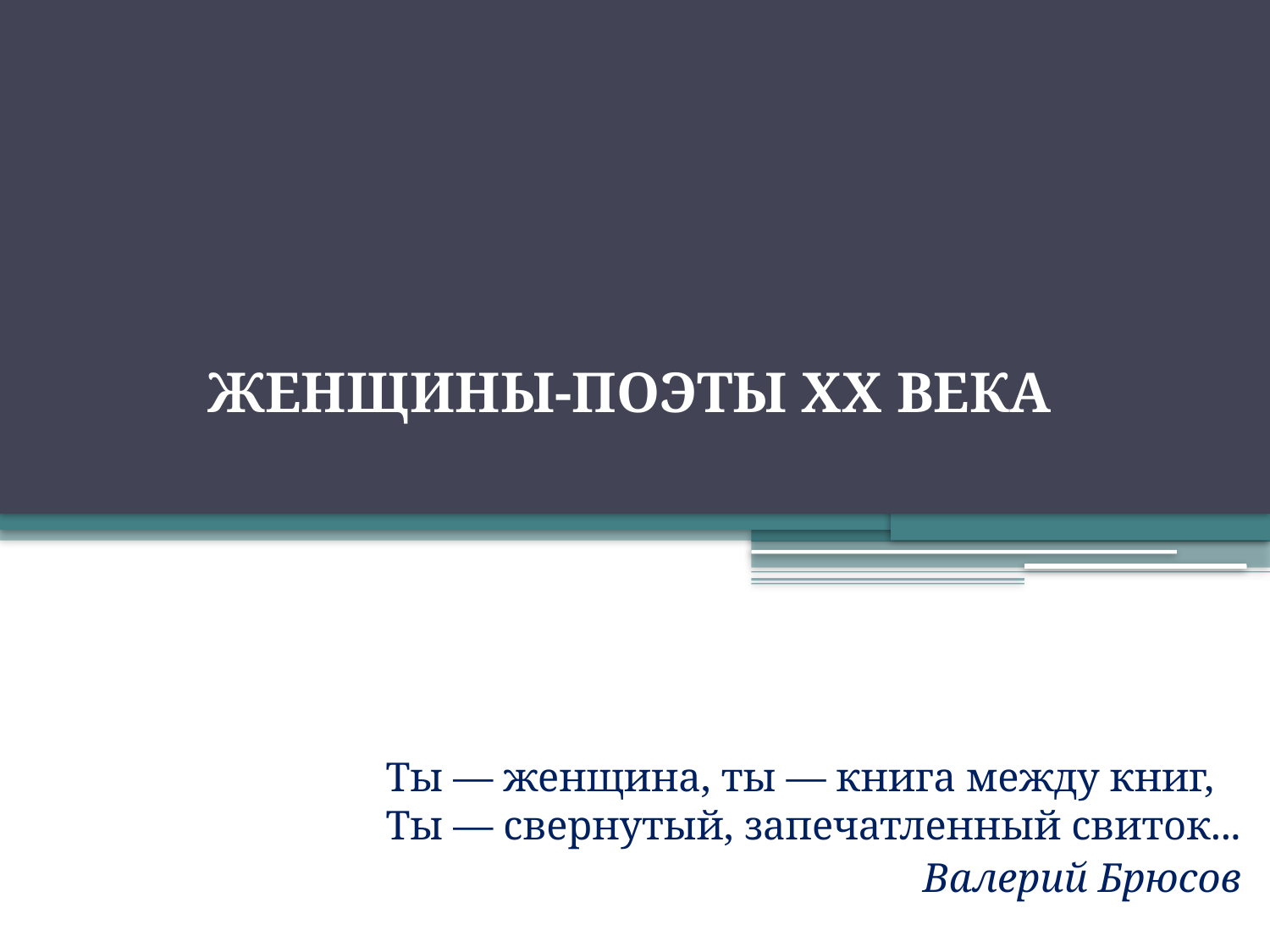

# ЖЕНЩИНЫ-ПОЭТЫ ХХ ВЕКА
Ты — женщина, ты — книга между книг,
Ты — свернутый, запечатленный свиток...
Валерий Брюсов